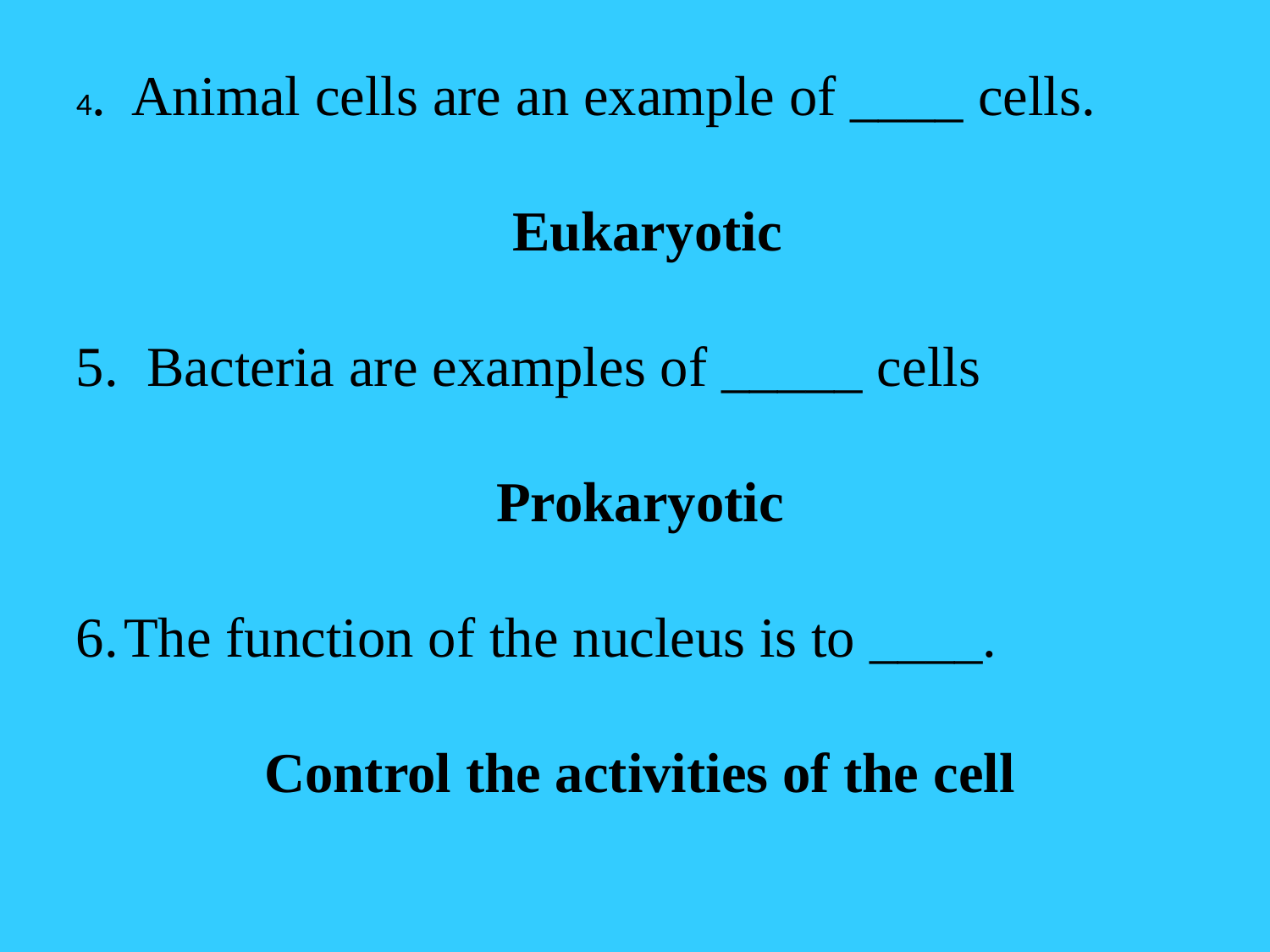

4.  Animal cells are an example of ____ cells.

 Eukaryotic

5.  Bacteria are examples of _____ cells

Prokaryotic

The function of the nucleus is to ____.

Control the activities of the cell